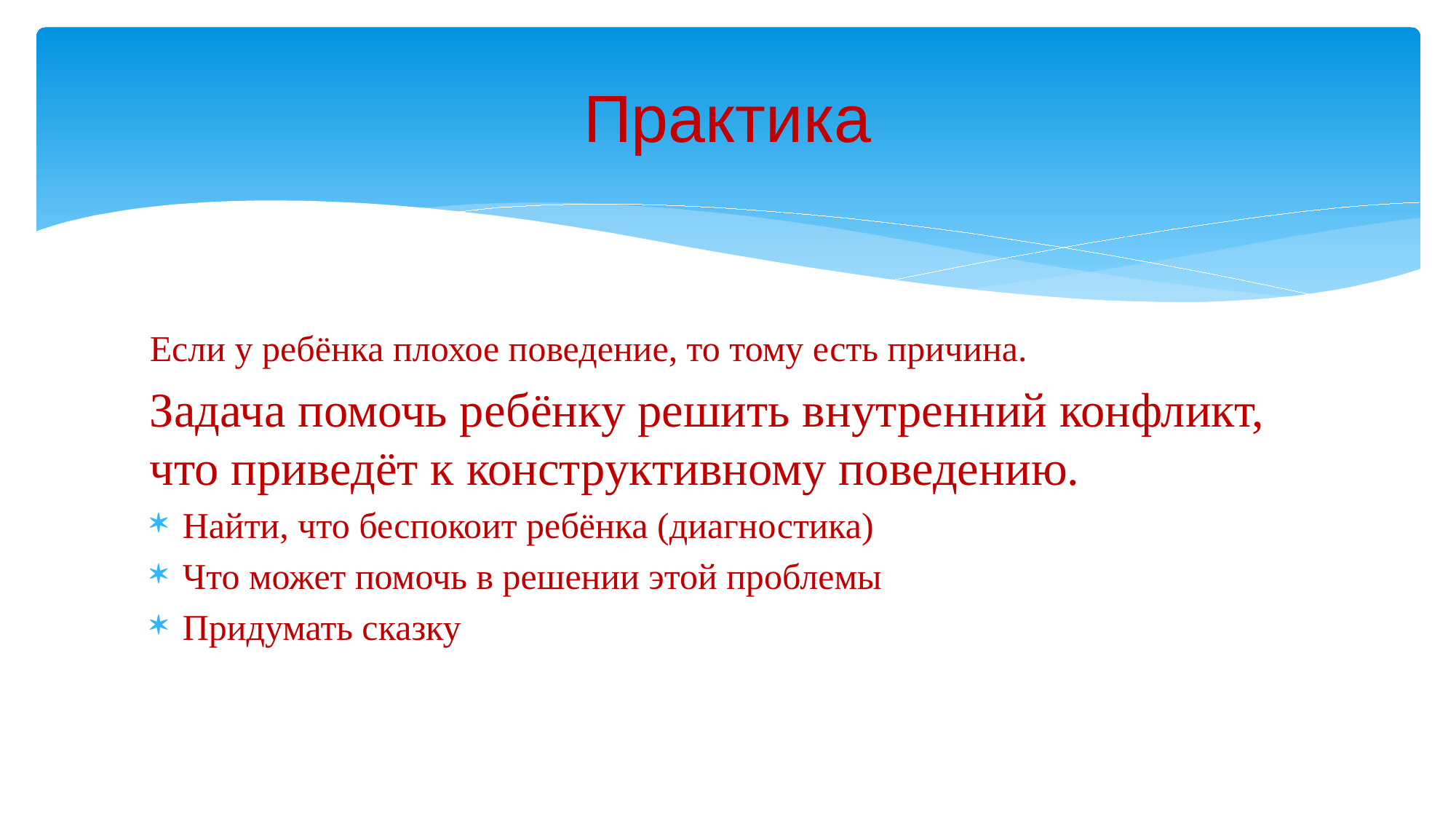

# Практика
Если у ребёнка плохое поведение, то тому есть причина.
Задача помочь ребёнку решить внутренний конфликт, что приведёт к конструктивному поведению.
Найти, что беспокоит ребёнка (диагностика)
Что может помочь в решении этой проблемы
Придумать сказку